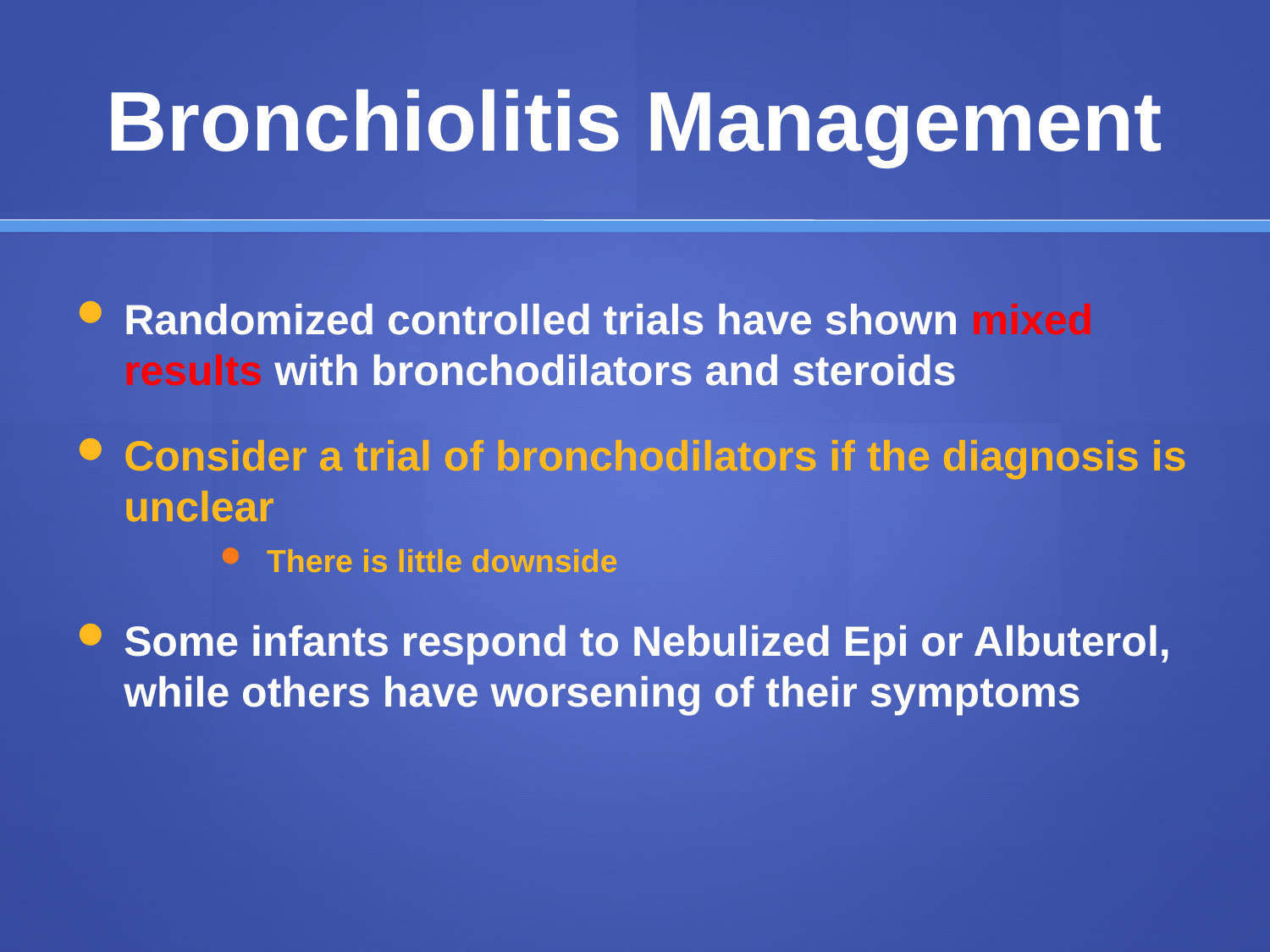

# Bronchiolitis Management
Randomized controlled trials have shown mixed results with bronchodilators and steroids
Consider a trial of bronchodilators if the diagnosis is unclear
There is little downside
Some infants respond to Nebulized Epi or Albuterol, while others have worsening of their symptoms